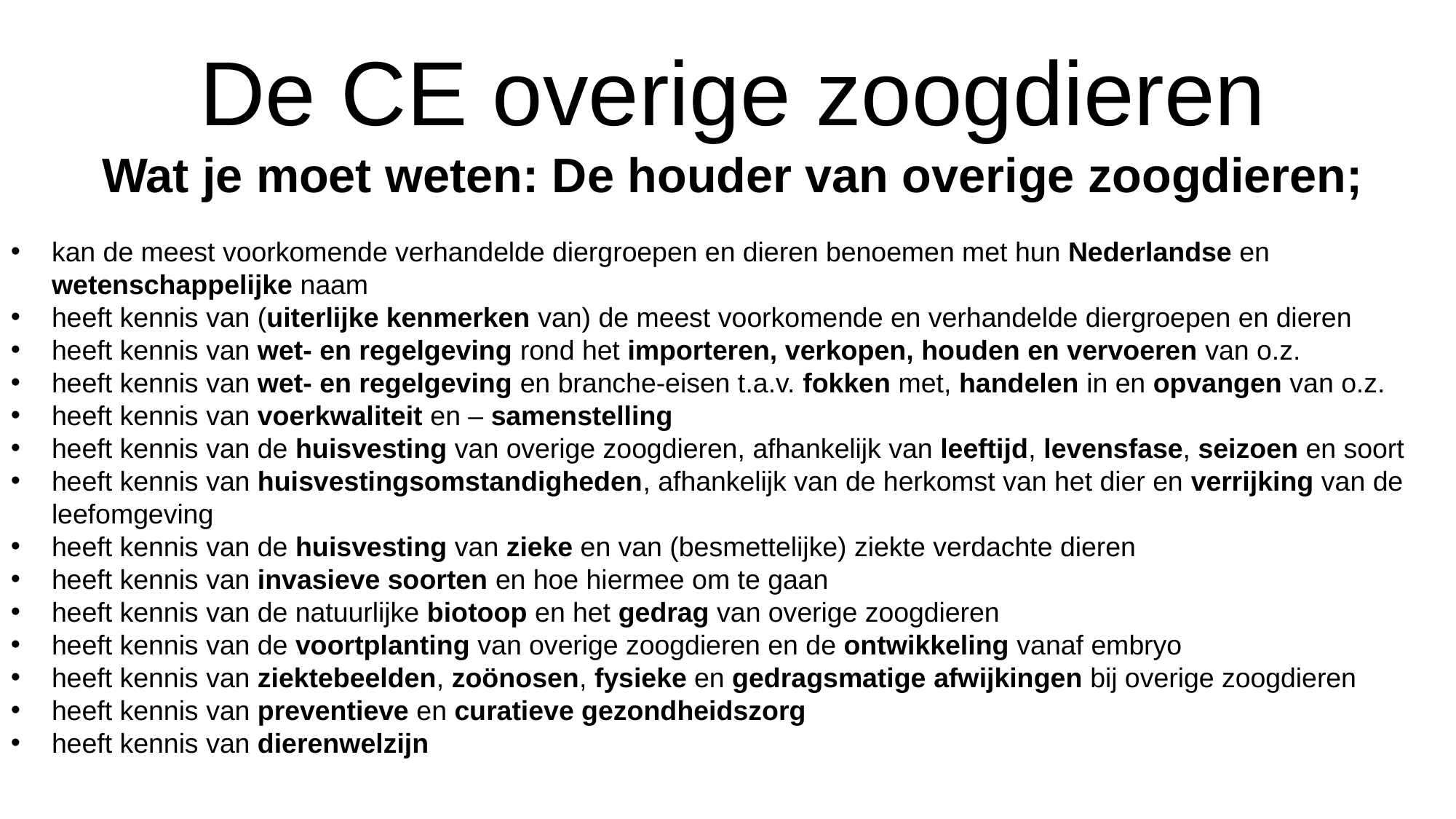

De CE overige zoogdieren
Wat je moet weten: De houder van overige zoogdieren;

kan de meest voorkomende verhandelde diergroepen en dieren benoemen met hun Nederlandse en wetenschappelijke naam
heeft kennis van (uiterlijke kenmerken van) de meest voorkomende en verhandelde diergroepen en dieren
heeft kennis van wet- en regelgeving rond het importeren, verkopen, houden en vervoeren van o.z.
heeft kennis van wet- en regelgeving en branche-eisen t.a.v. fokken met, handelen in en opvangen van o.z.
heeft kennis van voerkwaliteit en – samenstelling
heeft kennis van de huisvesting van overige zoogdieren, afhankelijk van leeftijd, levensfase, seizoen en soort
heeft kennis van huisvestingsomstandigheden, afhankelijk van de herkomst van het dier en verrijking van de leefomgeving
heeft kennis van de huisvesting van zieke en van (besmettelijke) ziekte verdachte dieren
heeft kennis van invasieve soorten en hoe hiermee om te gaan
heeft kennis van de natuurlijke biotoop en het gedrag van overige zoogdieren
heeft kennis van de voortplanting van overige zoogdieren en de ontwikkeling vanaf embryo
heeft kennis van ziektebeelden, zoönosen, fysieke en gedragsmatige afwijkingen bij overige zoogdieren
heeft kennis van preventieve en curatieve gezondheidszorg
heeft kennis van dierenwelzijn